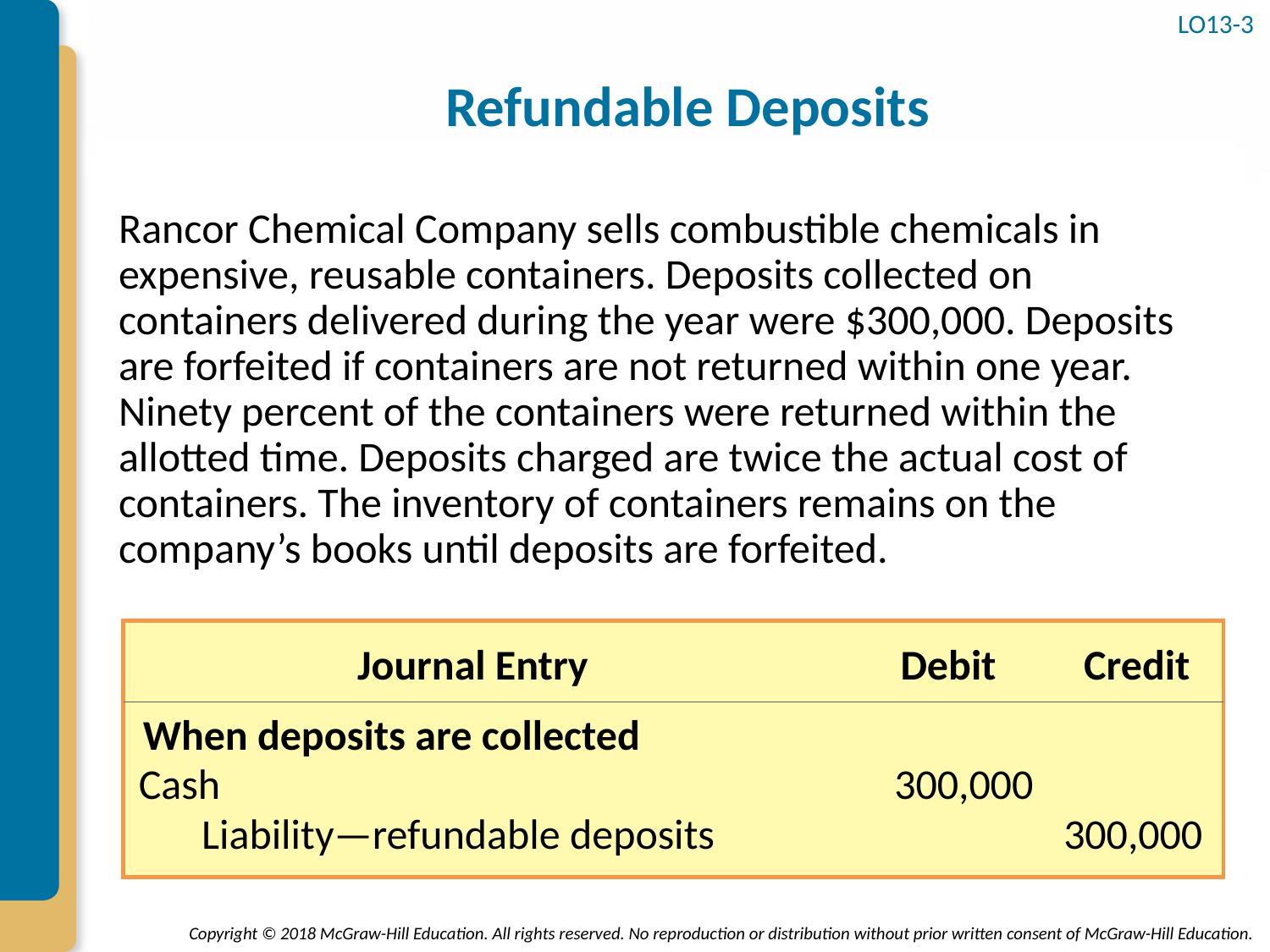

# Refundable Deposits
LO13-3
Rancor Chemical Company sells combustible chemicals in expensive, reusable containers. Deposits collected on containers delivered during the year were $300,000. Deposits are forfeited if containers are not returned within one year. Ninety percent of the containers were returned within the allotted time. Deposits charged are twice the actual cost of containers. The inventory of containers remains on the company’s books until deposits are forfeited.

Journal Entry
Debit
Credit
When deposits are collected
Cash
300,000
300,000
Liability—refundable deposits